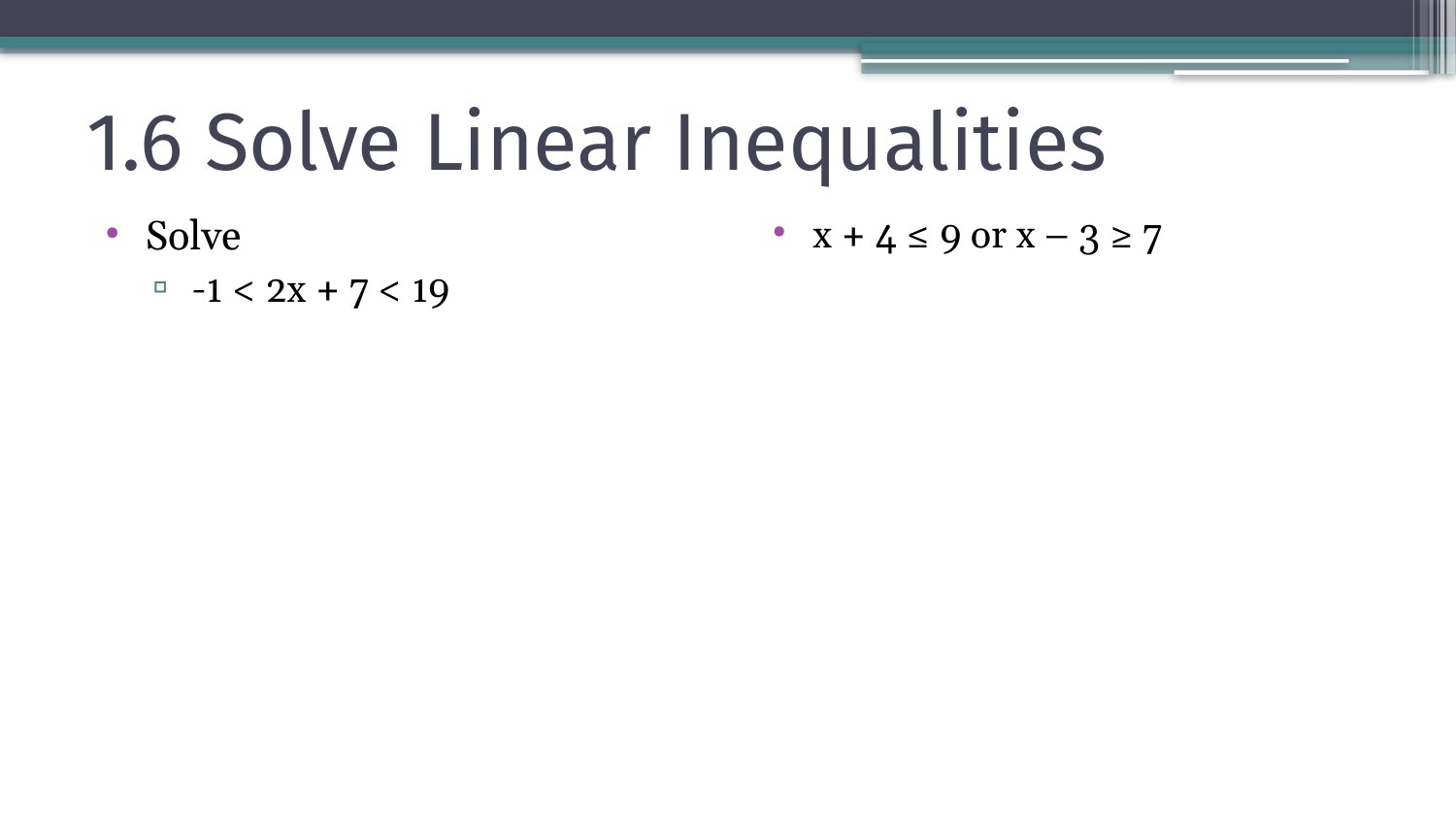

# 1.6 Solve Linear Inequalities
Solve
-1 < 2x + 7 < 19

x + 4 ≤ 9 or x – 3 ≥ 7